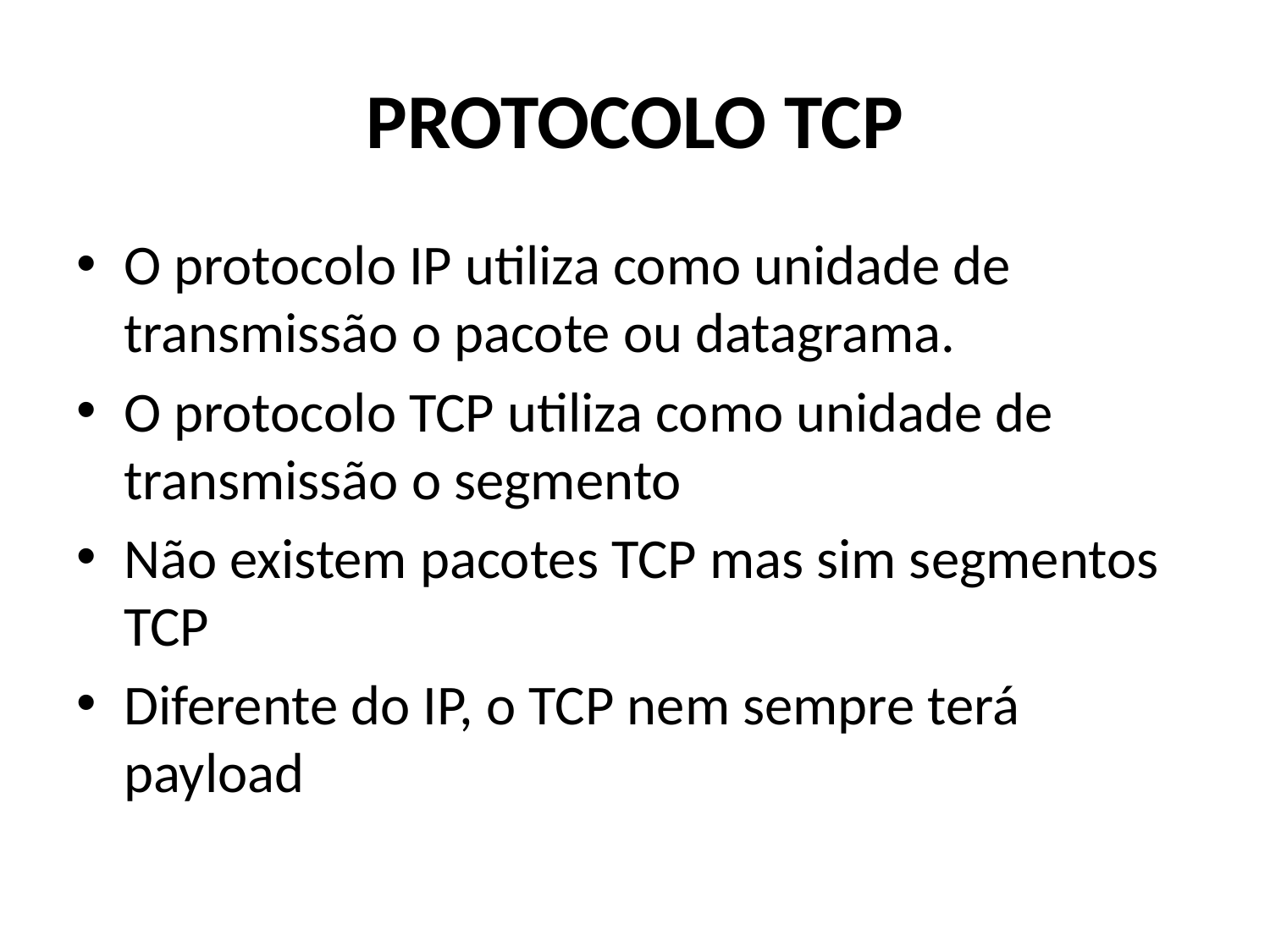

# PROTOCOLO TCP
O protocolo IP utiliza como unidade de transmissão o pacote ou datagrama.
O protocolo TCP utiliza como unidade de transmissão o segmento
Não existem pacotes TCP mas sim segmentos TCP
Diferente do IP, o TCP nem sempre terá payload